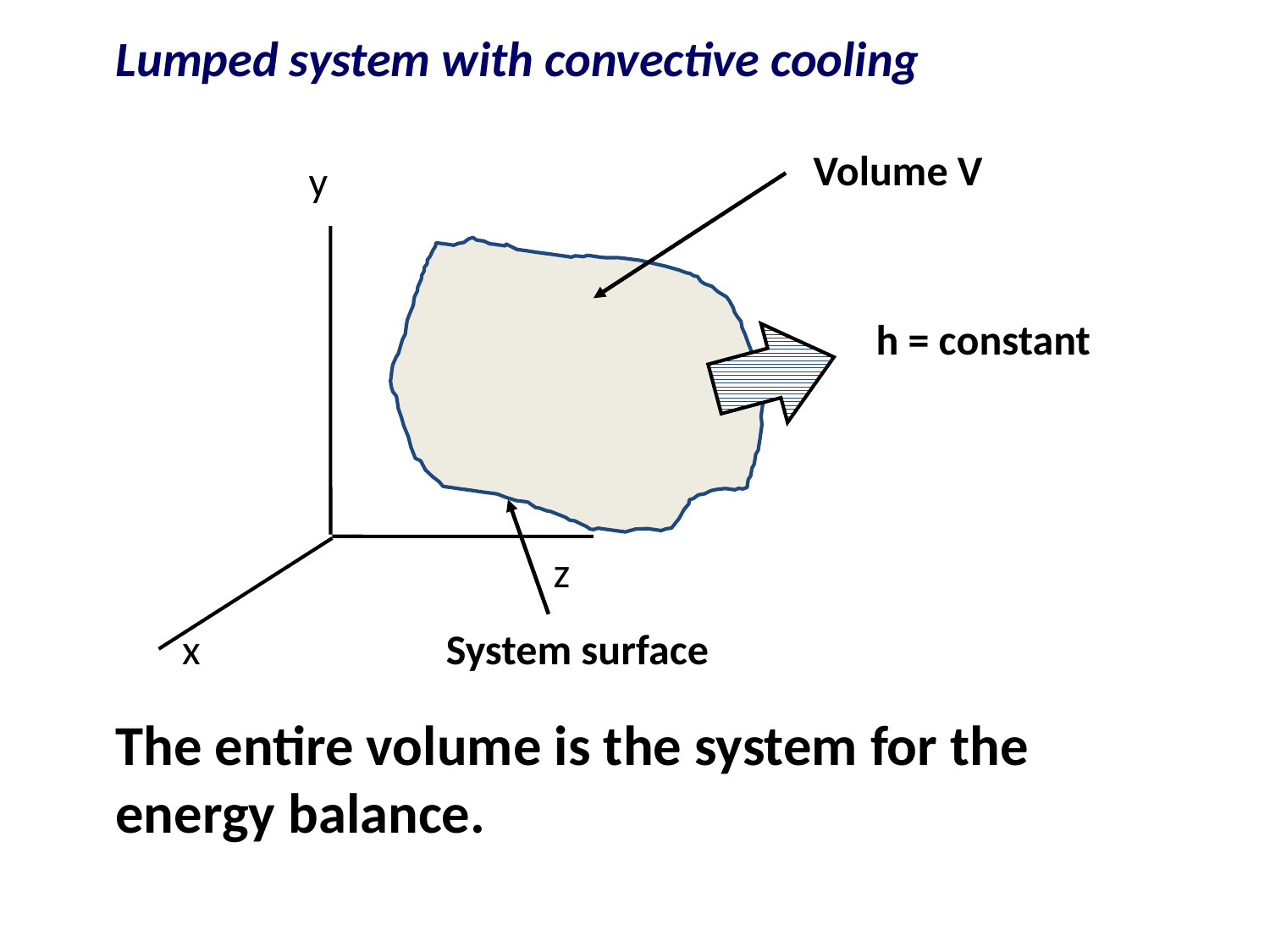

Lumped system with convective cooling
Volume V
y

x

h = constant

z
System surface
The entire volume is the system for the energy balance.